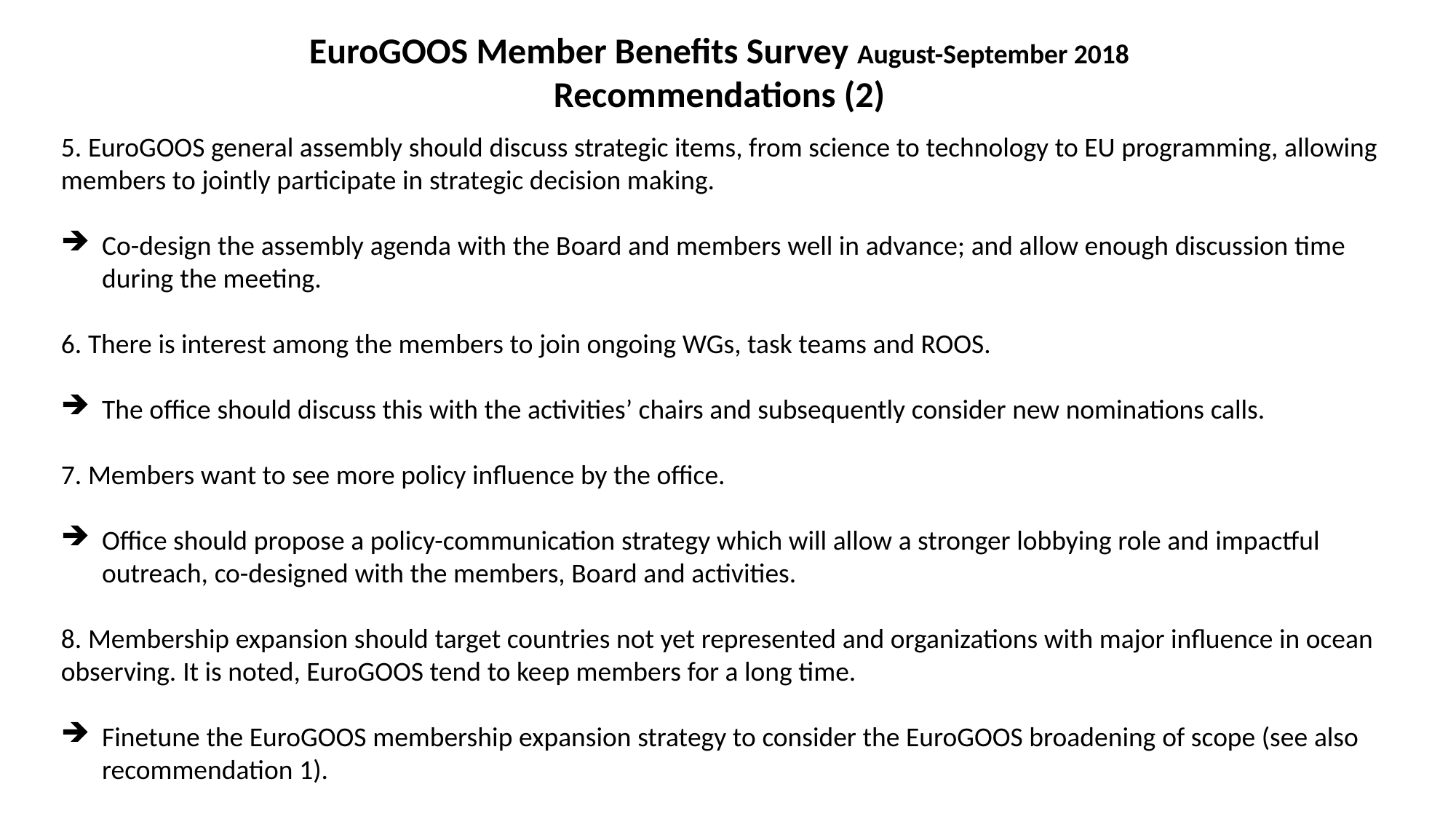

EuroGOOS Member Benefits Survey August-September 2018
Recommendations (2)
5. EuroGOOS general assembly should discuss strategic items, from science to technology to EU programming, allowing members to jointly participate in strategic decision making.

Co-design the assembly agenda with the Board and members well in advance; and allow enough discussion time during the meeting.

6. There is interest among the members to join ongoing WGs, task teams and ROOS.

The office should discuss this with the activities’ chairs and subsequently consider new nominations calls.

7. Members want to see more policy influence by the office.

Office should propose a policy-communication strategy which will allow a stronger lobbying role and impactful outreach, co-designed with the members, Board and activities.

8. Membership expansion should target countries not yet represented and organizations with major influence in ocean observing. It is noted, EuroGOOS tend to keep members for a long time.

Finetune the EuroGOOS membership expansion strategy to consider the EuroGOOS broadening of scope (see also recommendation 1).